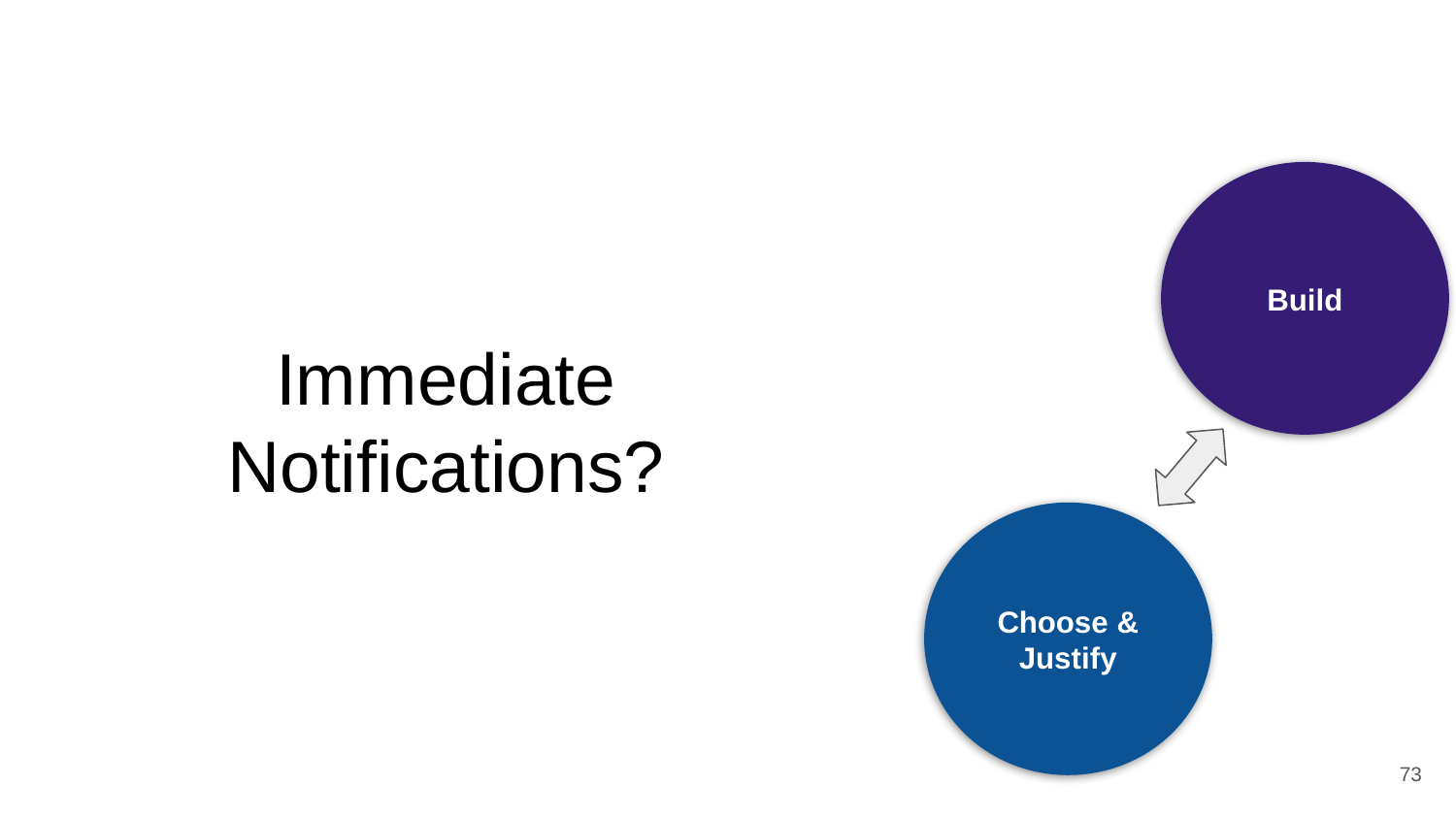

# Immediate Notifications?
Build

Choose & Justify
73